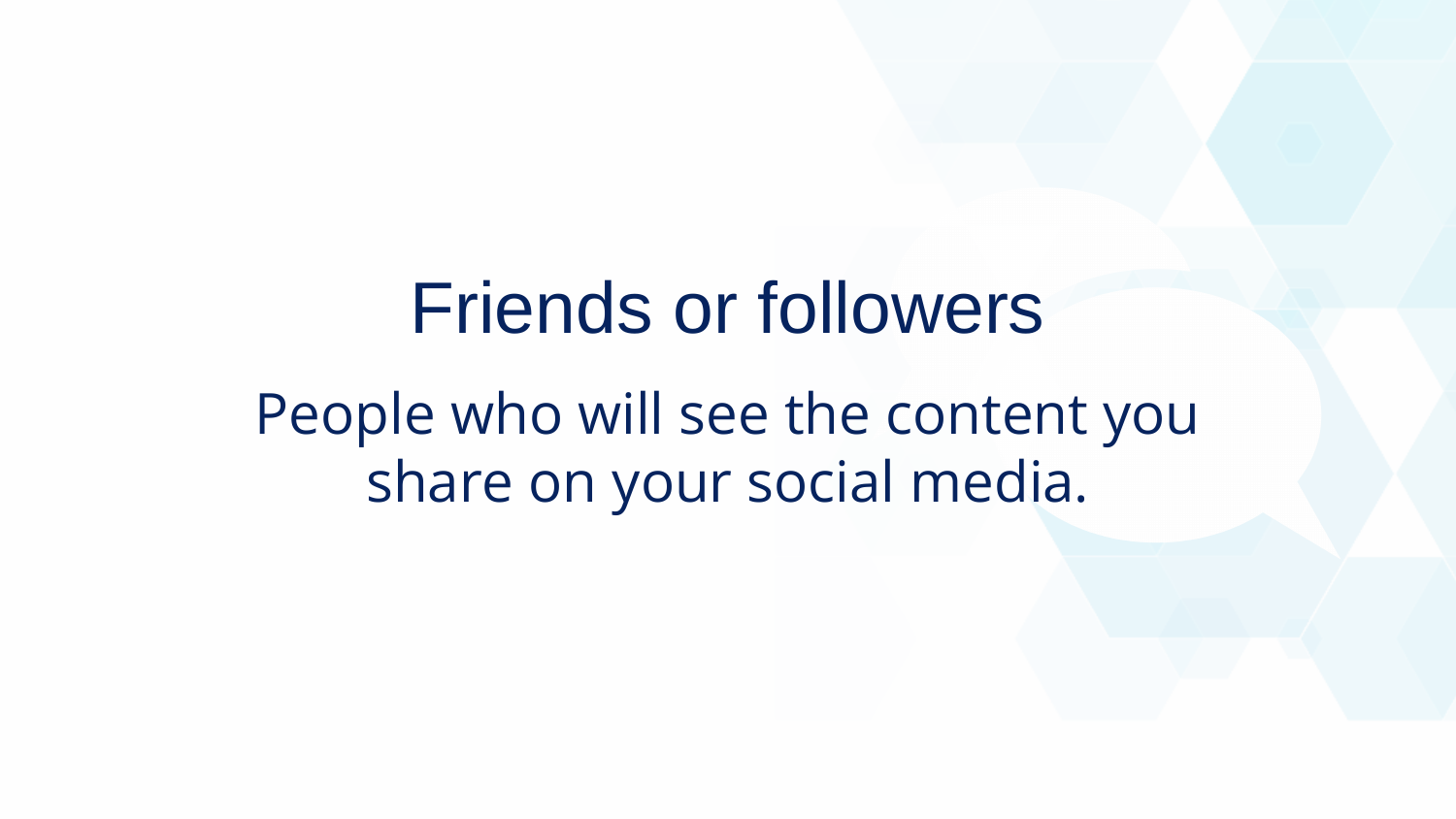

Friends or followers
People who will see the content you share on your social media.